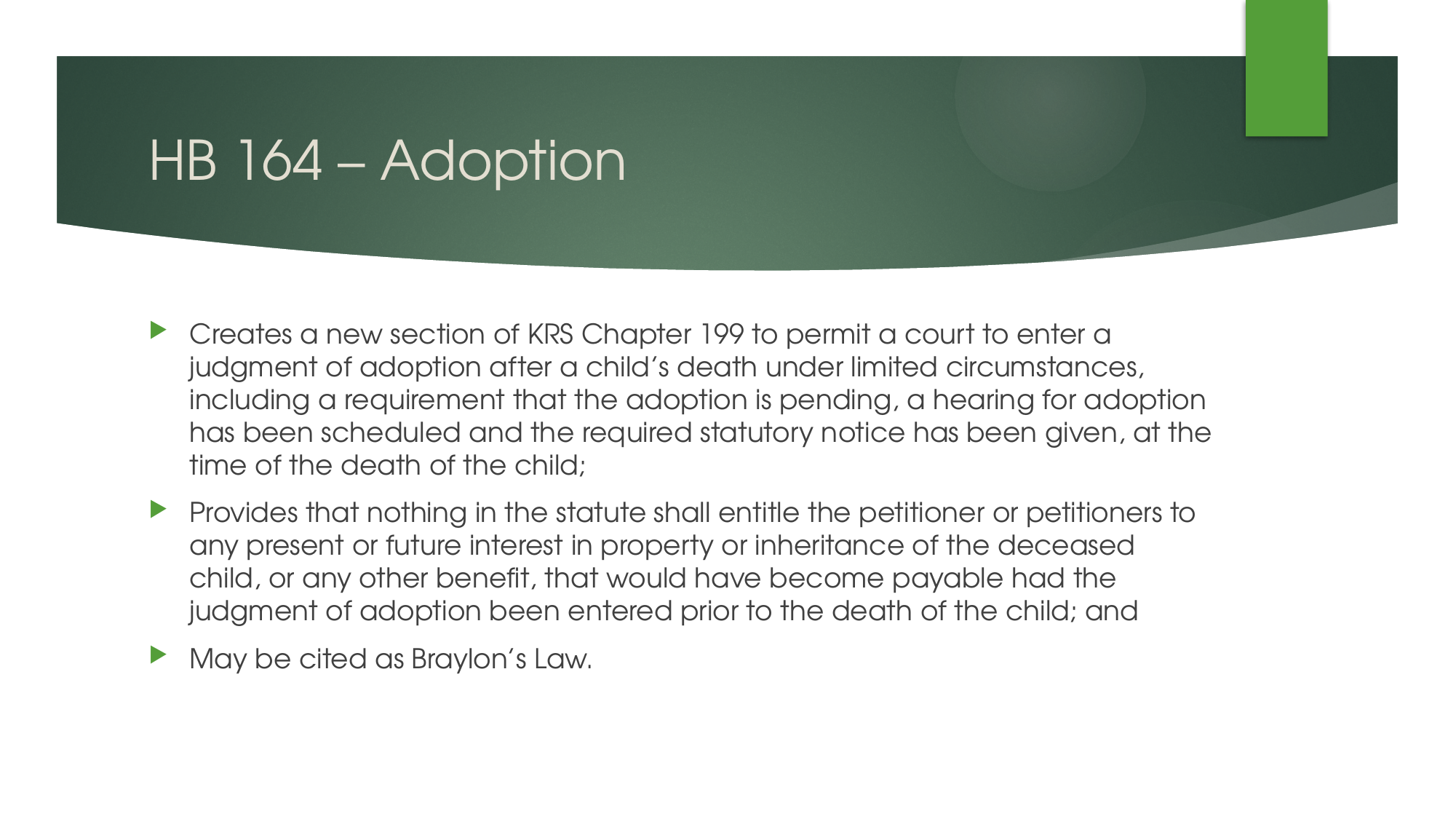

# HB 164 – Adoption
Creates a new section of KRS Chapter 199 to permit a court to enter a judgment of adoption after a child’s death under limited circumstances, including a requirement that the adoption is pending, a hearing for adoption has been scheduled and the required statutory notice has been given, at the time of the death of the child;
Provides that nothing in the statute shall entitle the petitioner or petitioners to any present or future interest in property or inheritance of the deceased child, or any other benefit, that would have become payable had the judgment of adoption been entered prior to the death of the child; and
May be cited as Braylon’s Law.